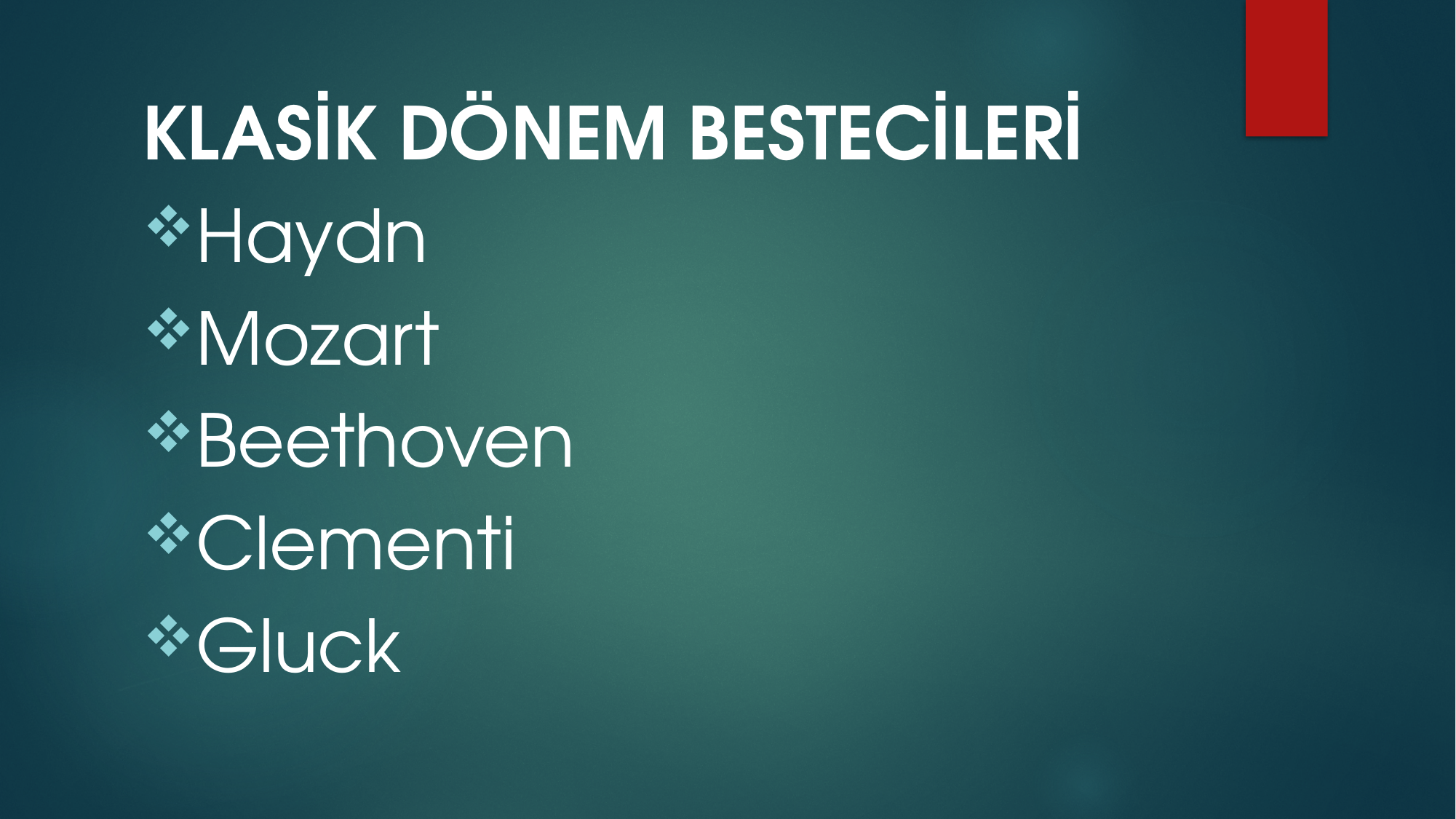

KLASİK DÖNEM BESTECİLERİ
Haydn
Mozart
Beethoven
Clementi
Gluck